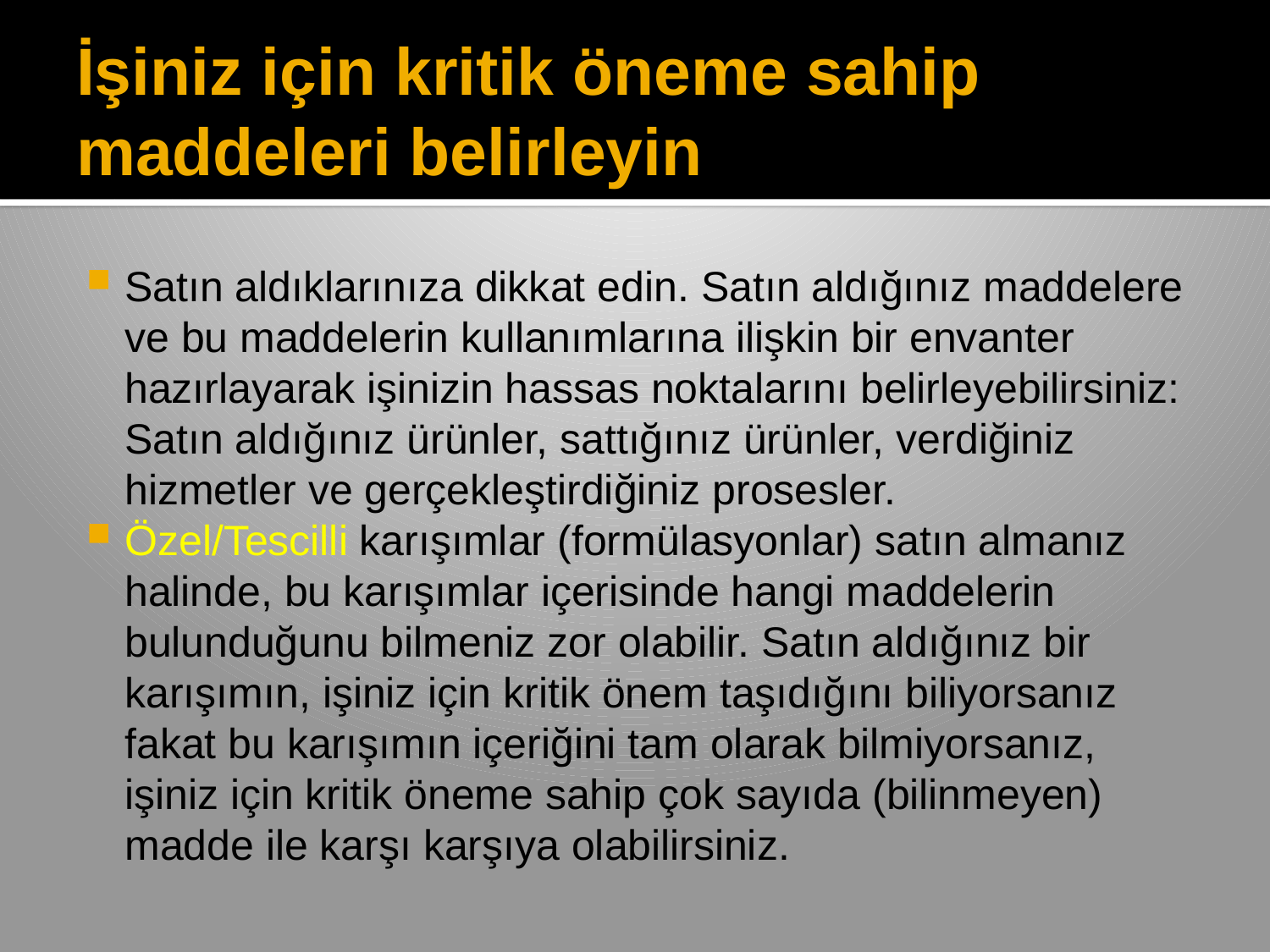

# İşiniz için kritik öneme sahip maddeleri belirleyin
Satın aldıklarınıza dikkat edin. Satın aldığınız maddelere ve bu maddelerin kullanımlarına ilişkin bir envanter hazırlayarak işinizin hassas noktalarını belirleyebilirsiniz: Satın aldığınız ürünler, sattığınız ürünler, verdiğiniz hizmetler ve gerçekleştirdiğiniz prosesler.
Özel/Tescilli karışımlar (formülasyonlar) satın almanız halinde, bu karışımlar içerisinde hangi maddelerin bulunduğunu bilmeniz zor olabilir. Satın aldığınız bir karışımın, işiniz için kritik önem taşıdığını biliyorsanız fakat bu karışımın içeriğini tam olarak bilmiyorsanız, işiniz için kritik öneme sahip çok sayıda (bilinmeyen) madde ile karşı karşıya olabilirsiniz.